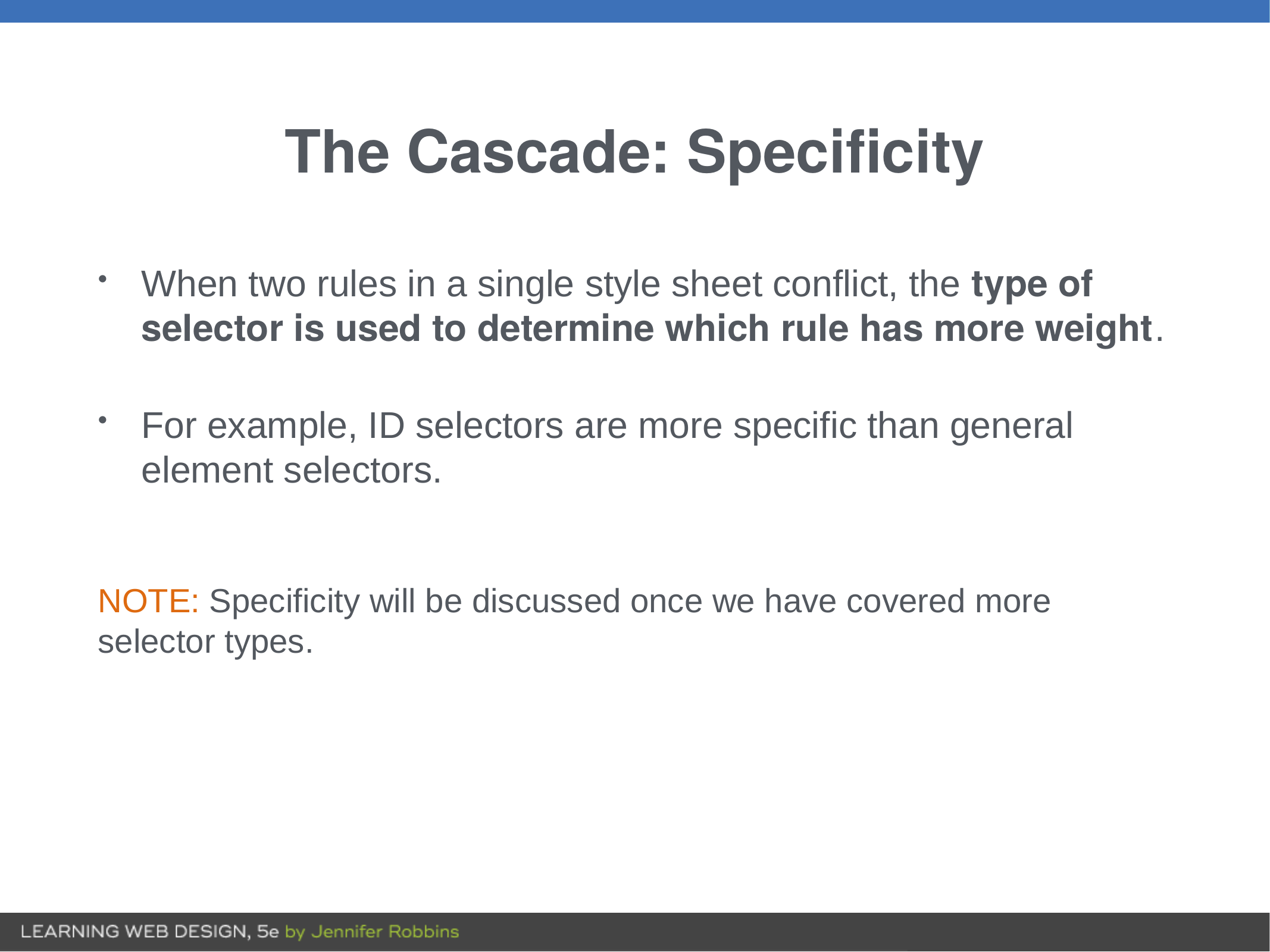

# The Cascade: Specificity
When two rules in a single style sheet conflict, the type of selector is used to determine which rule has more weight.
For example, ID selectors are more specific than general element selectors.
NOTE: Specificity will be discussed once we have covered more selector types.